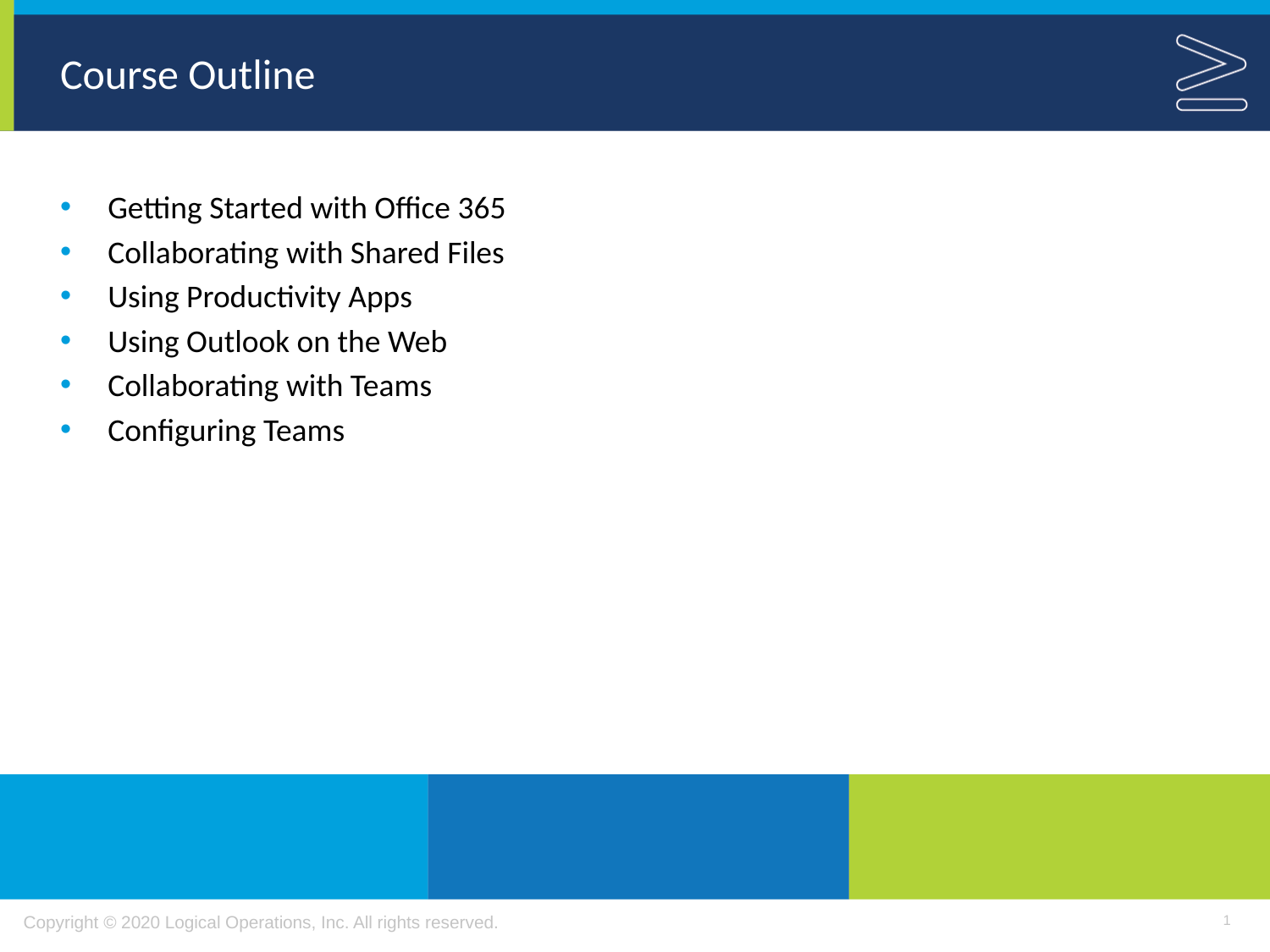

# Course Outline
Getting Started with Office 365
Collaborating with Shared Files
Using Productivity Apps
Using Outlook on the Web
Collaborating with Teams
Configuring Teams
1